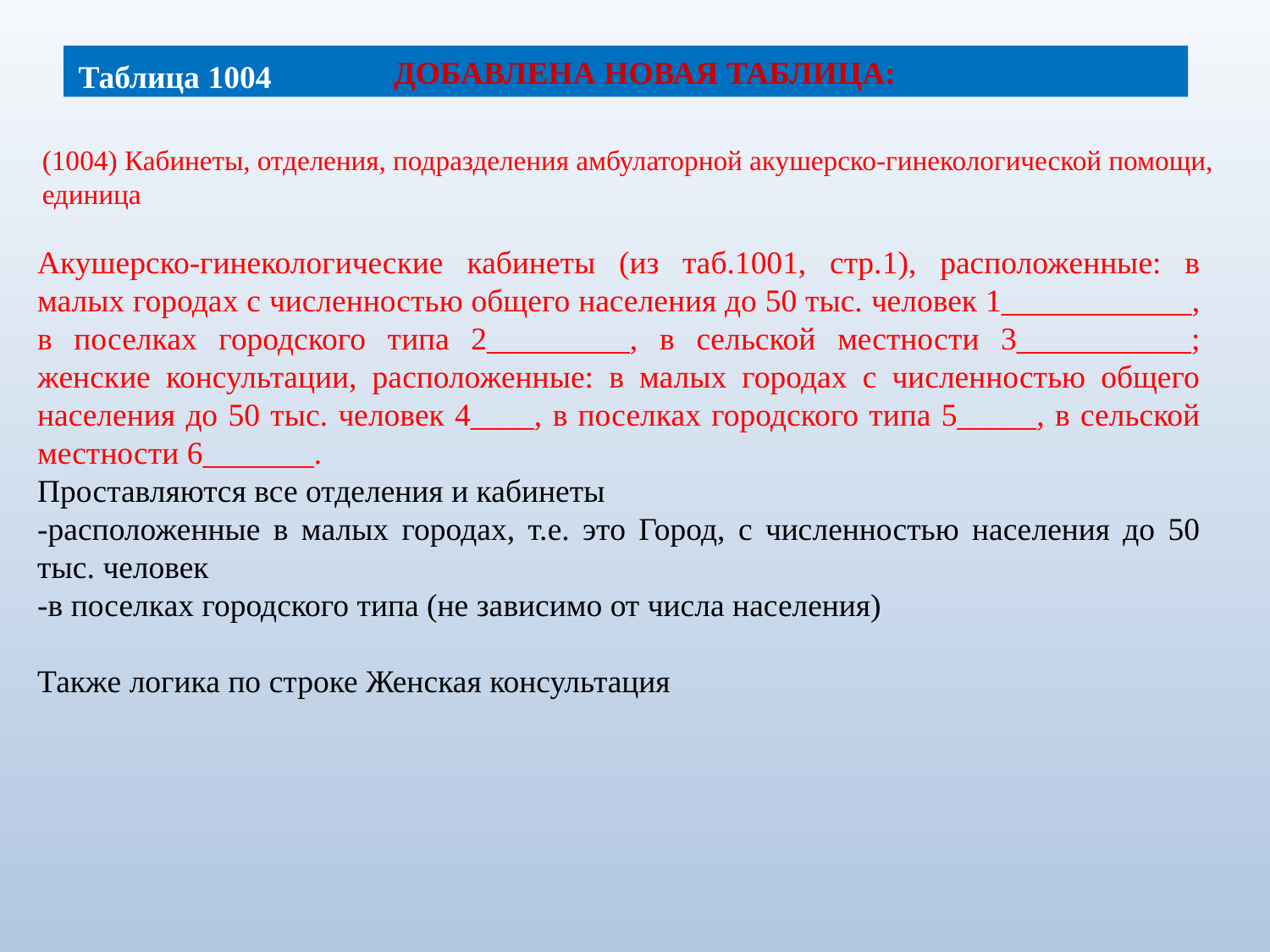

# Добавлена новая таблица:
Таблица 1004
(1004) Кабинеты, отделения, подразделения амбулаторной акушерско-гинекологической помощи, единица
Акушерско-гинекологические кабинеты (из таб.1001, стр.1), расположенные: в малых городах с численностью общего населения до 50 тыс. человек 1____________, в поселках городского типа 2_________, в сельской местности 3___________; женские консультации, расположенные: в малых городах с численностью общего населения до 50 тыс. человек 4____, в поселках городского типа 5_____, в сельской местности 6_______.
Проставляются все отделения и кабинеты
-расположенные в малых городах, т.е. это Город, с численностью населения до 50 тыс. человек
-в поселках городского типа (не зависимо от числа населения)

Также логика по строке Женская консультация